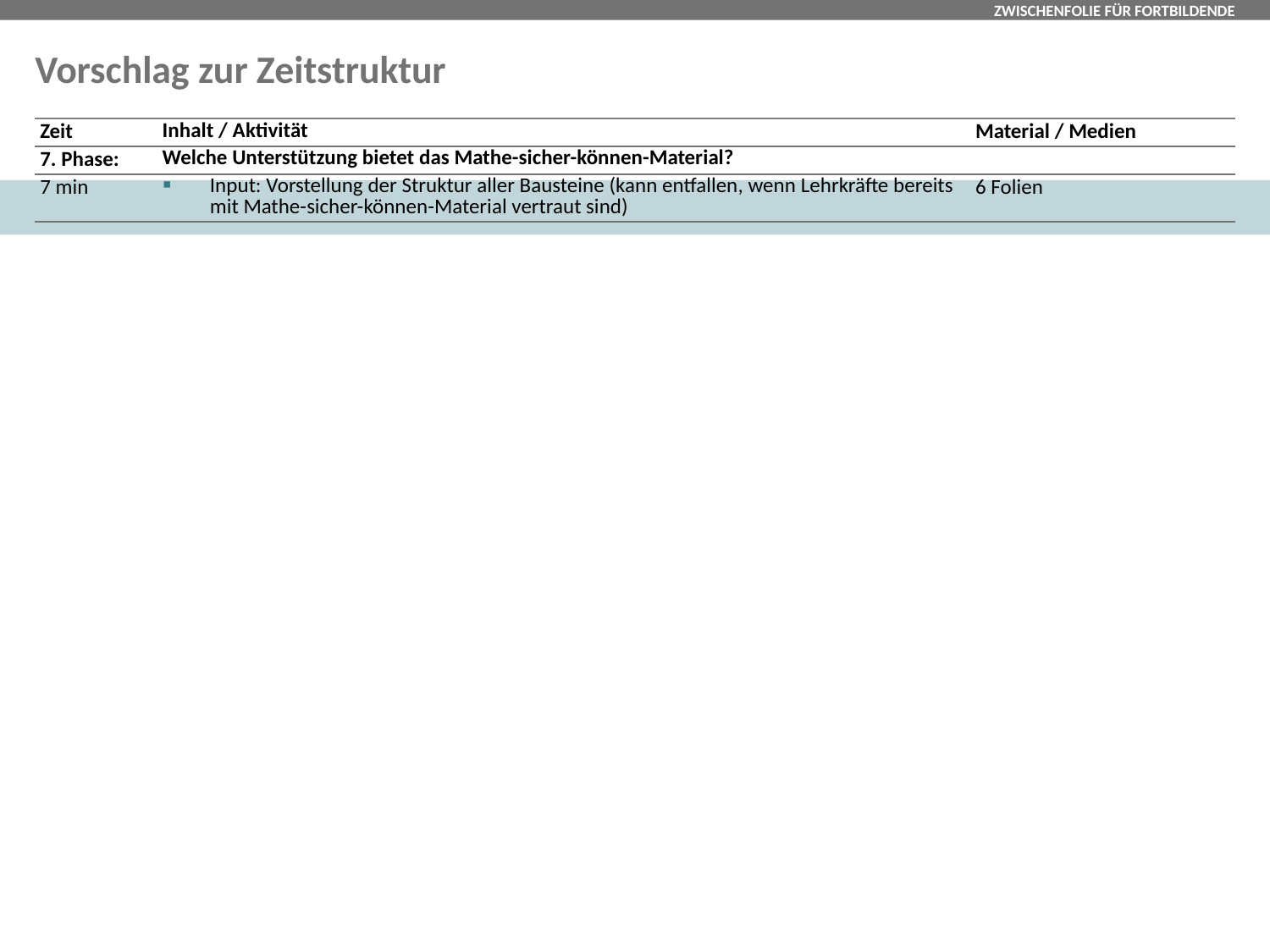

# Vorschlag zur Zeitstruktur
| Zeit | Inhalt / Aktivität | Material / Medien |
| --- | --- | --- |
| 7. Phase: | Welche Unterstützung bietet das Mathe-sicher-können-Material? |  |
| 7 min | Input: Vorstellung der Struktur aller Bausteine (kann entfallen, wenn Lehrkräfte bereits mit Mathe-sicher-können-Material vertraut sind) | 6 Folien |